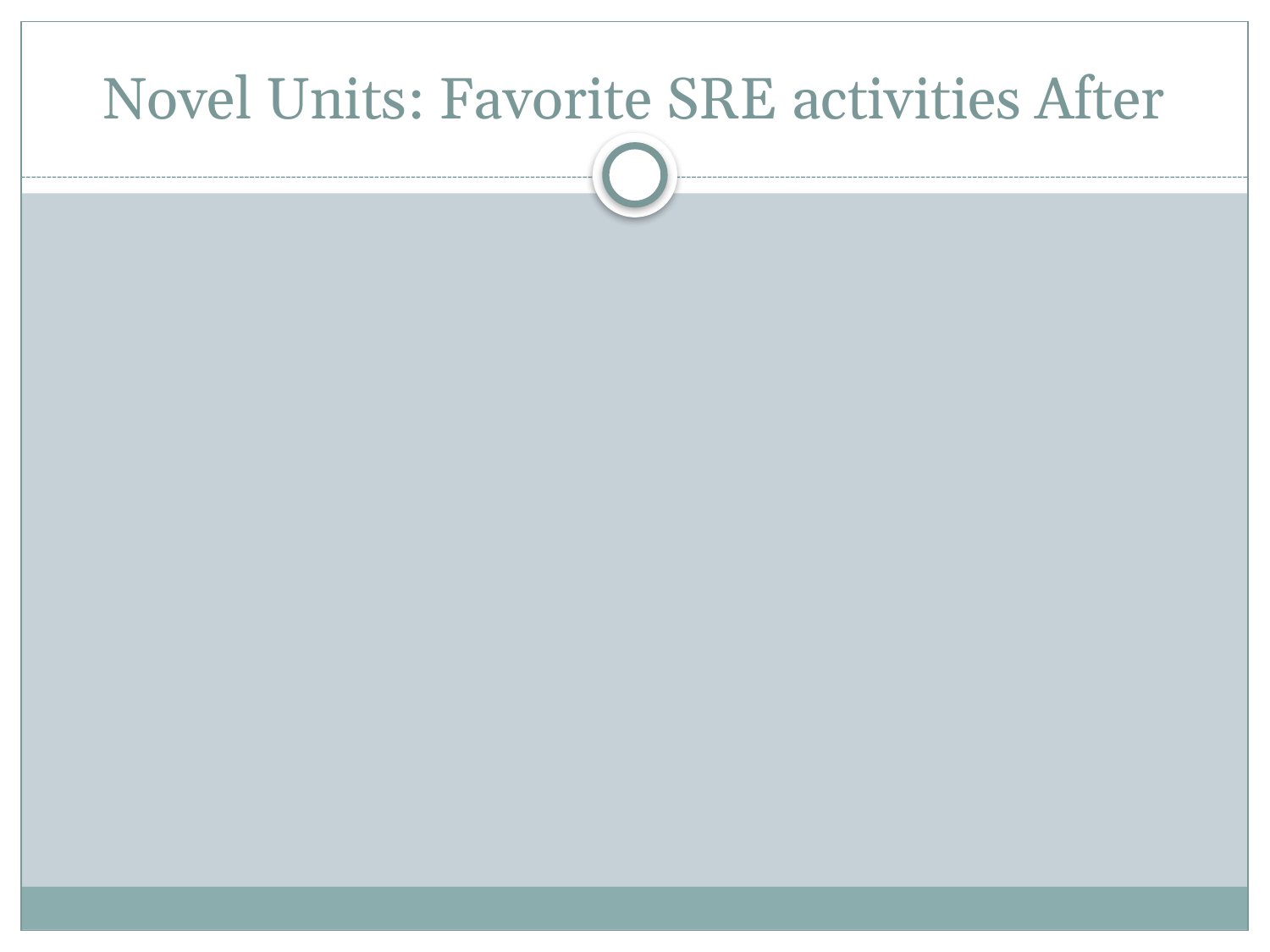

# Novel Units: Favorite SRE activities After